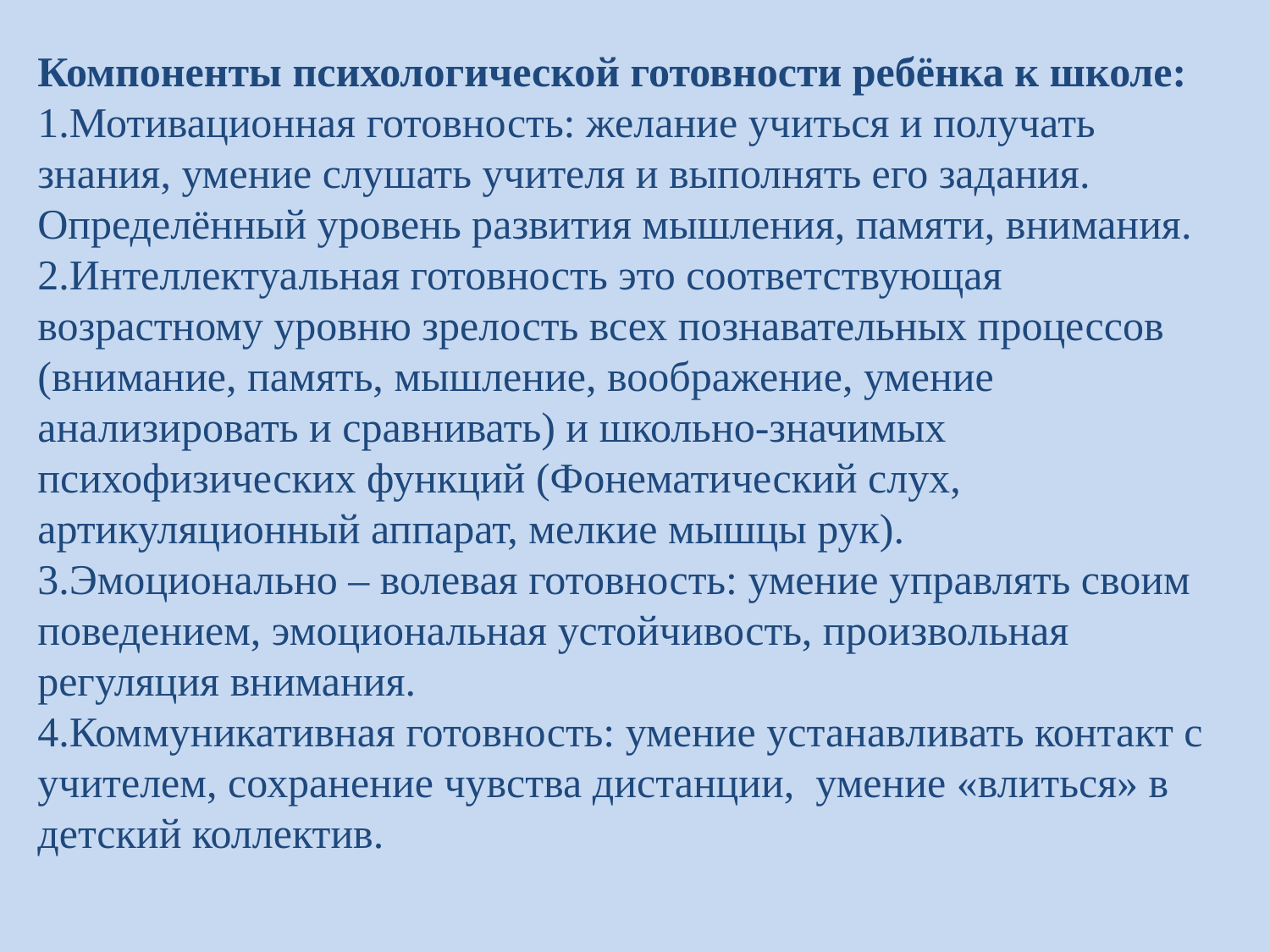

# Компоненты психологической готовности ребёнка к школе: 1.Мотивационная готовность: желание учиться и получать знания, умение слушать учителя и выполнять его задания. Определённый уровень развития мышления, памяти, внимания. 2.Интеллектуальная готовность это соответствующая возрастному уровню зрелость всех познавательных процессов (внимание, память, мышление, воображение, умение анализировать и сравнивать) и школьно-значимых психофизических функций (Фонематический слух, артикуляционный аппарат, мелкие мышцы рук). 3.Эмоционально – волевая готовность: умение управлять своим поведением, эмоциональная устойчивость, произвольная регуляция внимания. 4.Коммуникативная готовность: умение устанавливать контакт с учителем, сохранение чувства дистанции,  умение «влиться» в детский коллектив.